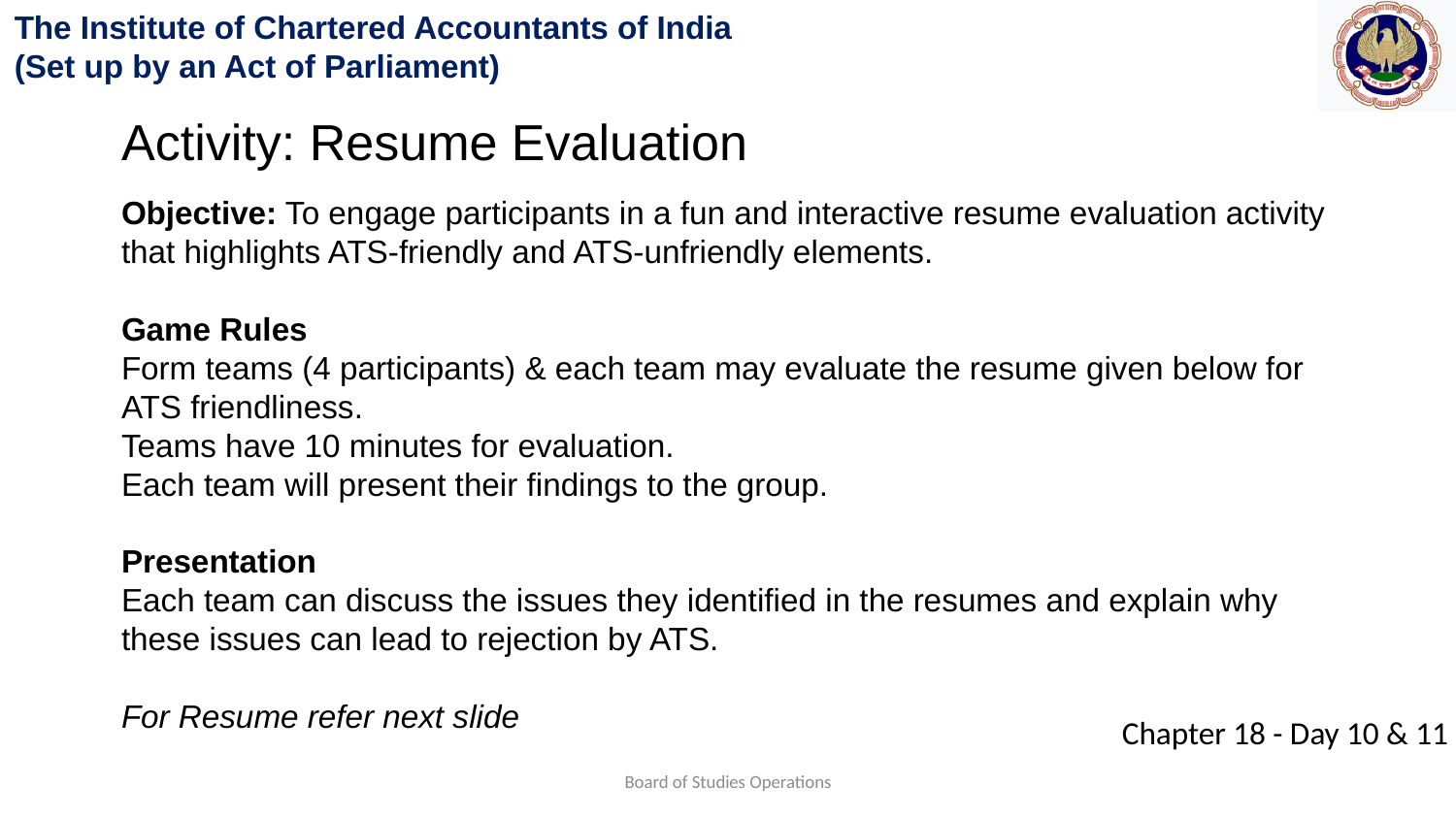

Activity: Resume Evaluation
Objective: To engage participants in a fun and interactive resume evaluation activity that highlights ATS-friendly and ATS-unfriendly elements.

Game Rules
Form teams (4 participants) & each team may evaluate the resume given below for ATS friendliness.
Teams have 10 minutes for evaluation.
Each team will present their findings to the group.

Presentation
Each team can discuss the issues they identified in the resumes and explain why these issues can lead to rejection by ATS.

For Resume refer next slide
Board of Studies Operations